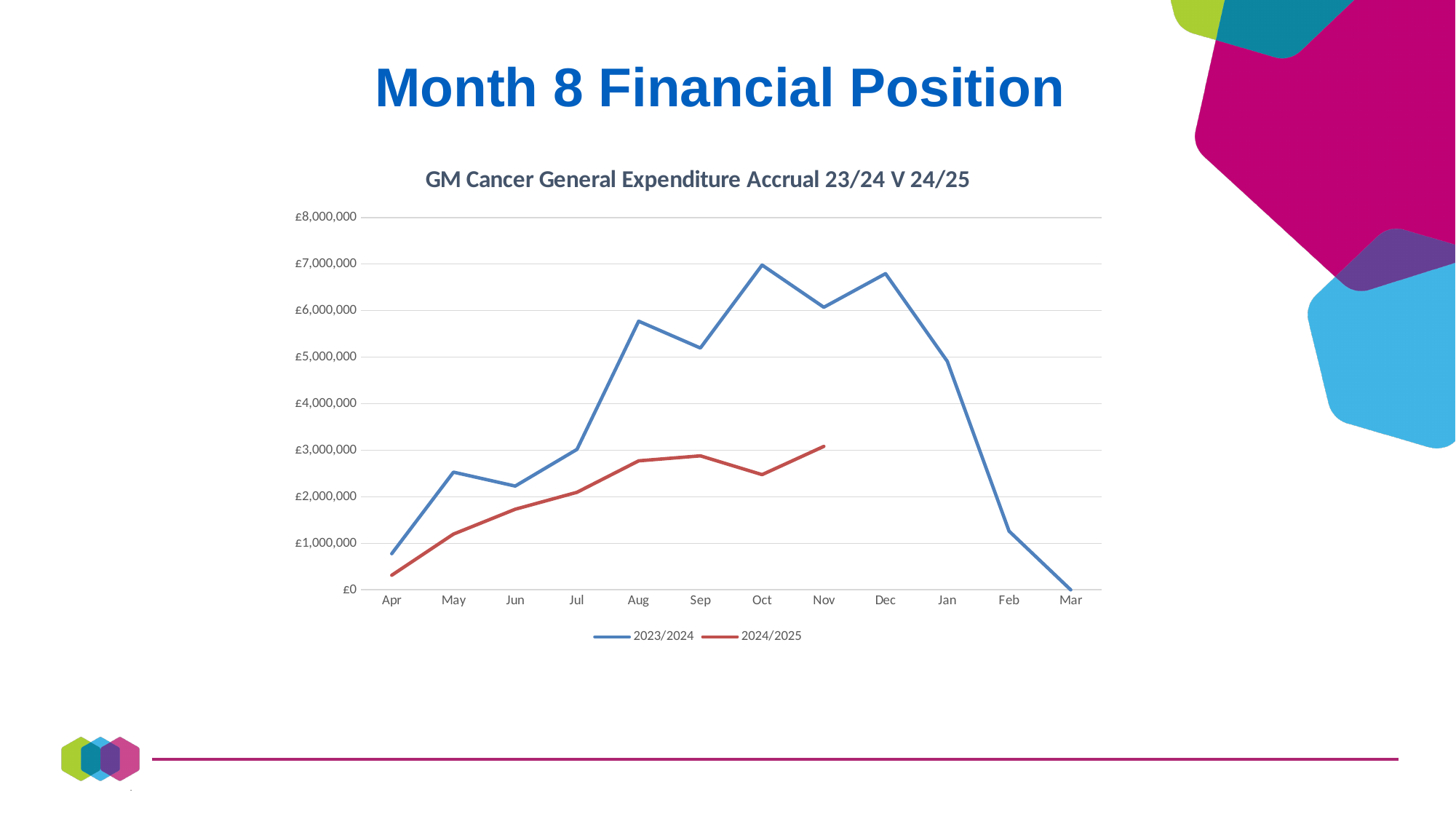

Month 8 Financial Position

### Chart: GM Cancer General Expenditure Accrual 23/24 V 24/25

| Category | 2023/2024 | 2024/2025 |
|---|---|---|
| Apr | 776895.0 | 313214.0 |
| May | 2528906.0 | 1197987.27 |
| Jun | 2229158.39 | 1731742.08 |
| Jul | 3017177.0 | 2095051.0 |
| Aug | 5772676.0 | 2771795.86 |
| Sep | 5196494.0 | 2878839.06 |
| Oct | 6978696.0 | 2475408.33 |
| Nov | 6071910.99 | 3082202.07 |
| Dec | 6794383.14 | None |
| Jan | 4910432.379999999 | None |
| Feb | 1262525.61 | None |
| Mar | 0.0 | None |